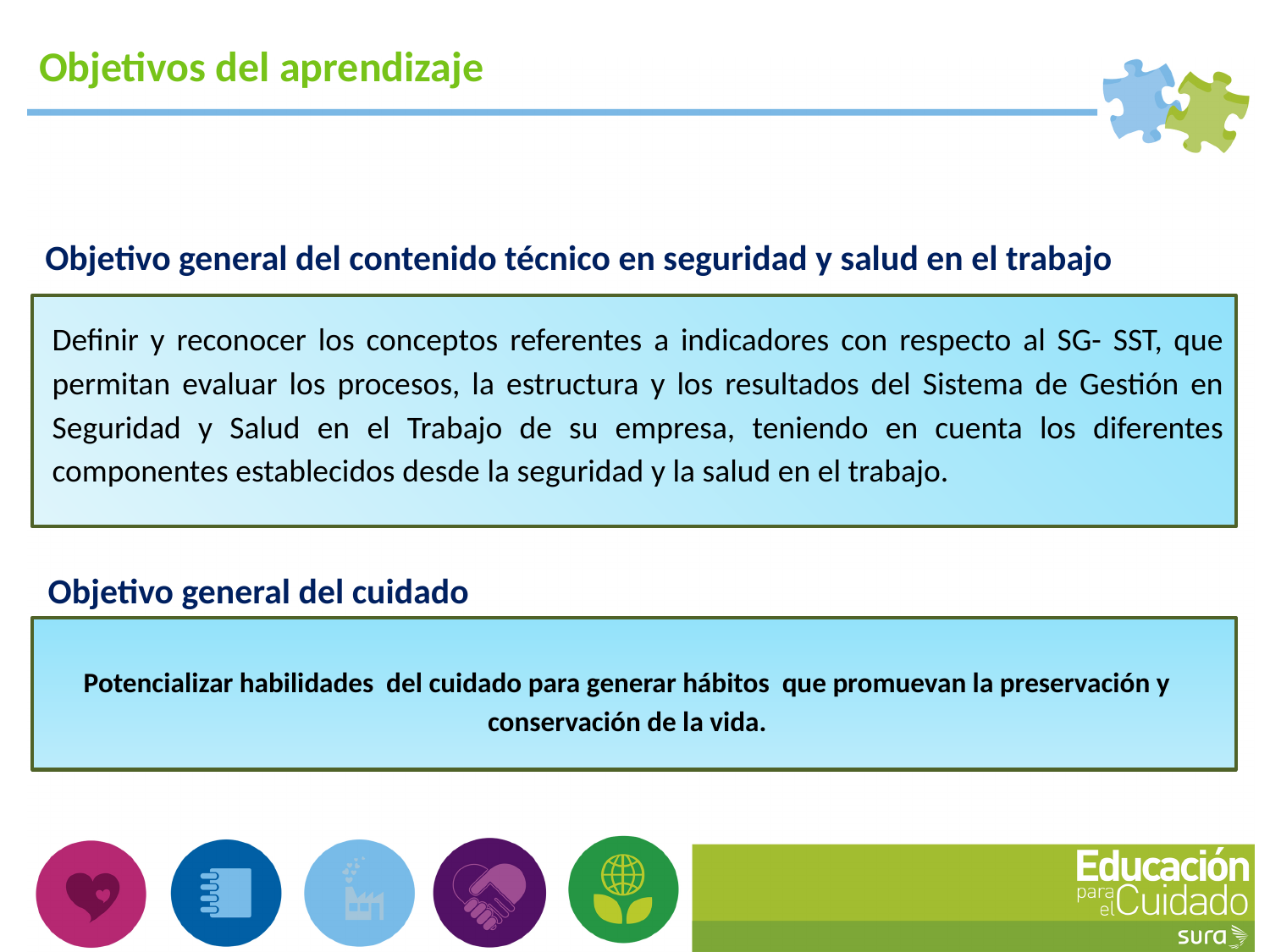

Objetivos del aprendizaje
Objetivo general del contenido técnico en seguridad y salud en el trabajo

Definir y reconocer los conceptos referentes a indicadores con respecto al SG- SST, que permitan evaluar los procesos, la estructura y los resultados del Sistema de Gestión en Seguridad y Salud en el Trabajo de su empresa, teniendo en cuenta los diferentes componentes establecidos desde la seguridad y la salud en el trabajo.

Objetivo general del cuidado

Potencializar habilidades  del cuidado para generar hábitos  que promuevan la preservación y conservación de la vida.